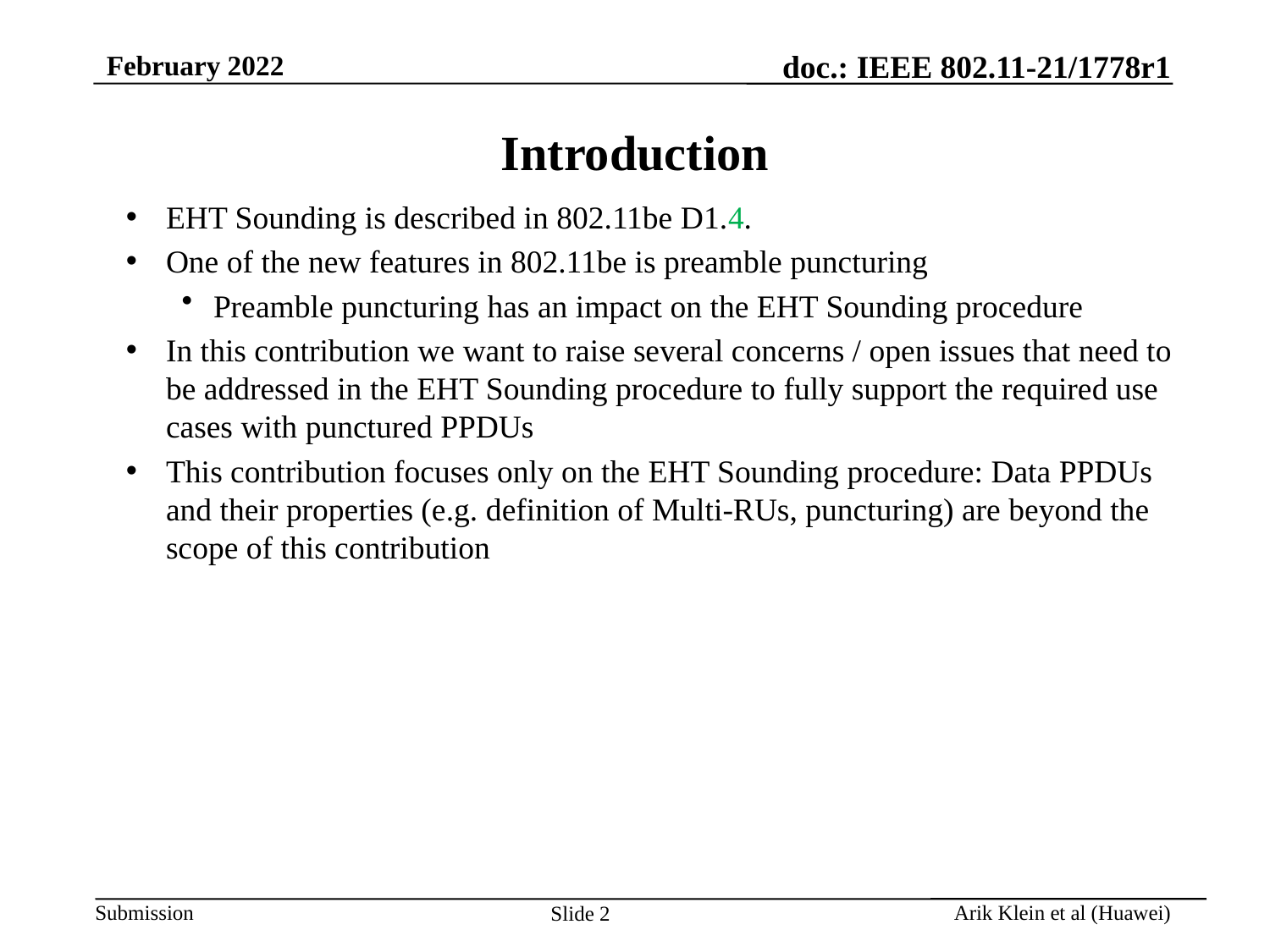

# Introduction
EHT Sounding is described in 802.11be D1.4.
One of the new features in 802.11be is preamble puncturing
Preamble puncturing has an impact on the EHT Sounding procedure
In this contribution we want to raise several concerns / open issues that need to be addressed in the EHT Sounding procedure to fully support the required use cases with punctured PPDUs
This contribution focuses only on the EHT Sounding procedure: Data PPDUs and their properties (e.g. definition of Multi-RUs, puncturing) are beyond the scope of this contribution